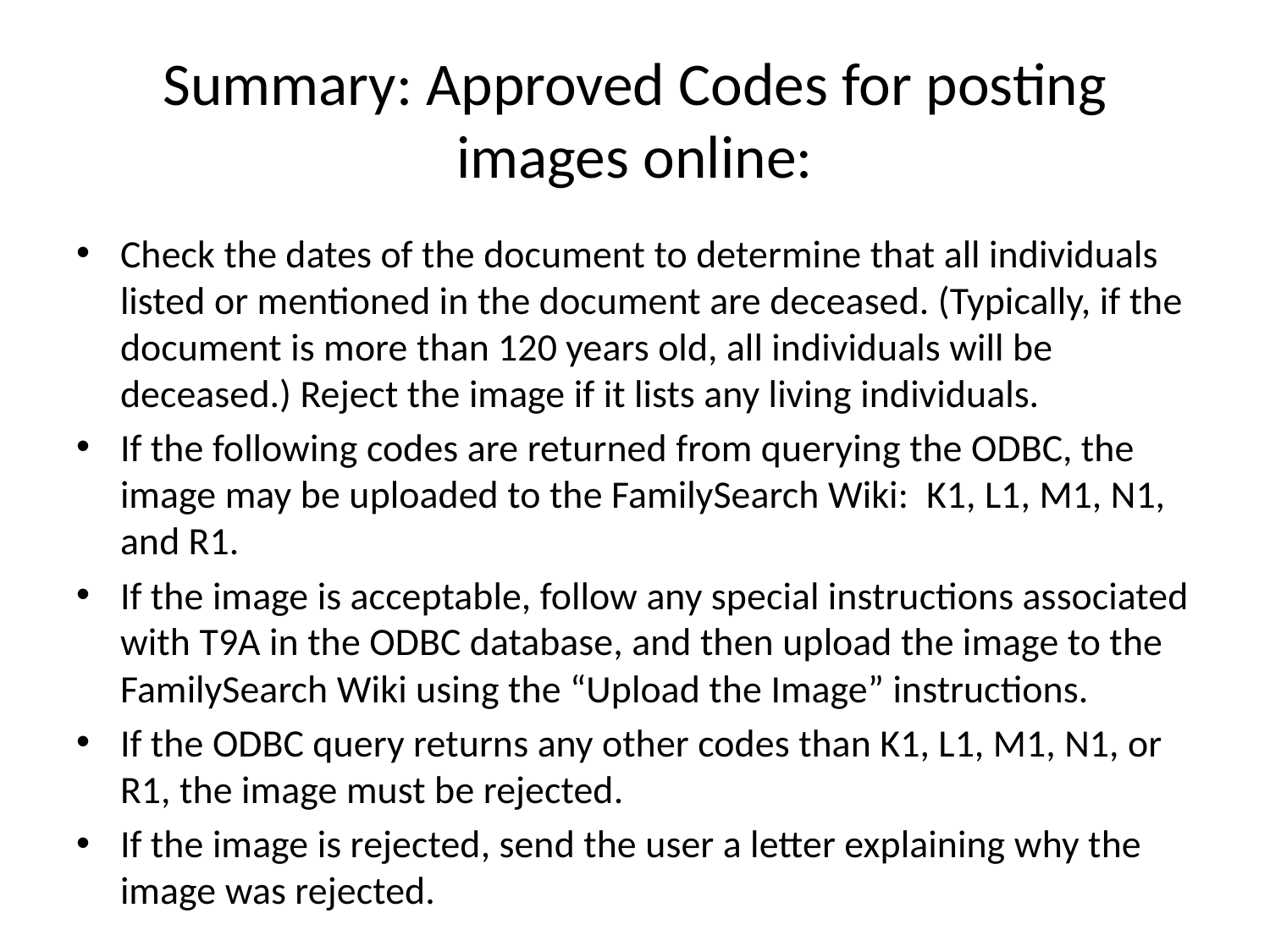

# Summary: Approved Codes for posting images online:
Check the dates of the document to determine that all individuals listed or mentioned in the document are deceased. (Typically, if the document is more than 120 years old, all individuals will be deceased.) Reject the image if it lists any living individuals.
If the following codes are returned from querying the ODBC, the image may be uploaded to the FamilySearch Wiki:  K1, L1, M1, N1, and R1.
If the image is acceptable, follow any special instructions associated with T9A in the ODBC database, and then upload the image to the FamilySearch Wiki using the “Upload the Image” instructions.
If the ODBC query returns any other codes than K1, L1, M1, N1, or R1, the image must be rejected.
If the image is rejected, send the user a letter explaining why the image was rejected.